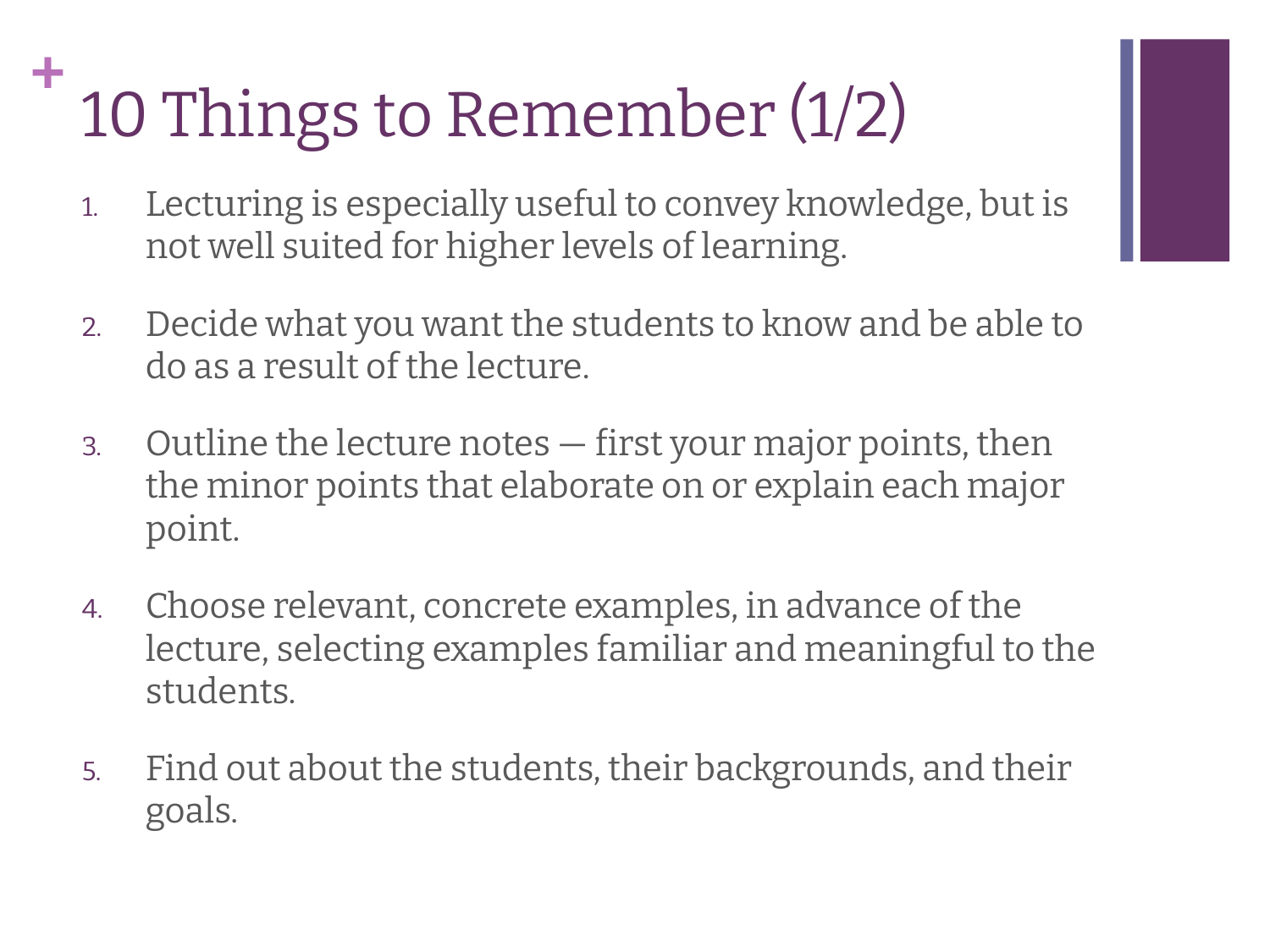

# 10 Things to Remember (1/2)
Lecturing is especially useful to convey knowledge, but is not well suited for higher levels of learning.
Decide what you want the students to know and be able to do as a result of the lecture.
Outline the lecture notes — first your major points, then the minor points that elaborate on or explain each major point.
Choose relevant, concrete examples, in advance of the lecture, selecting examples familiar and meaningful to the students.
Find out about the students, their backgrounds, and their goals.